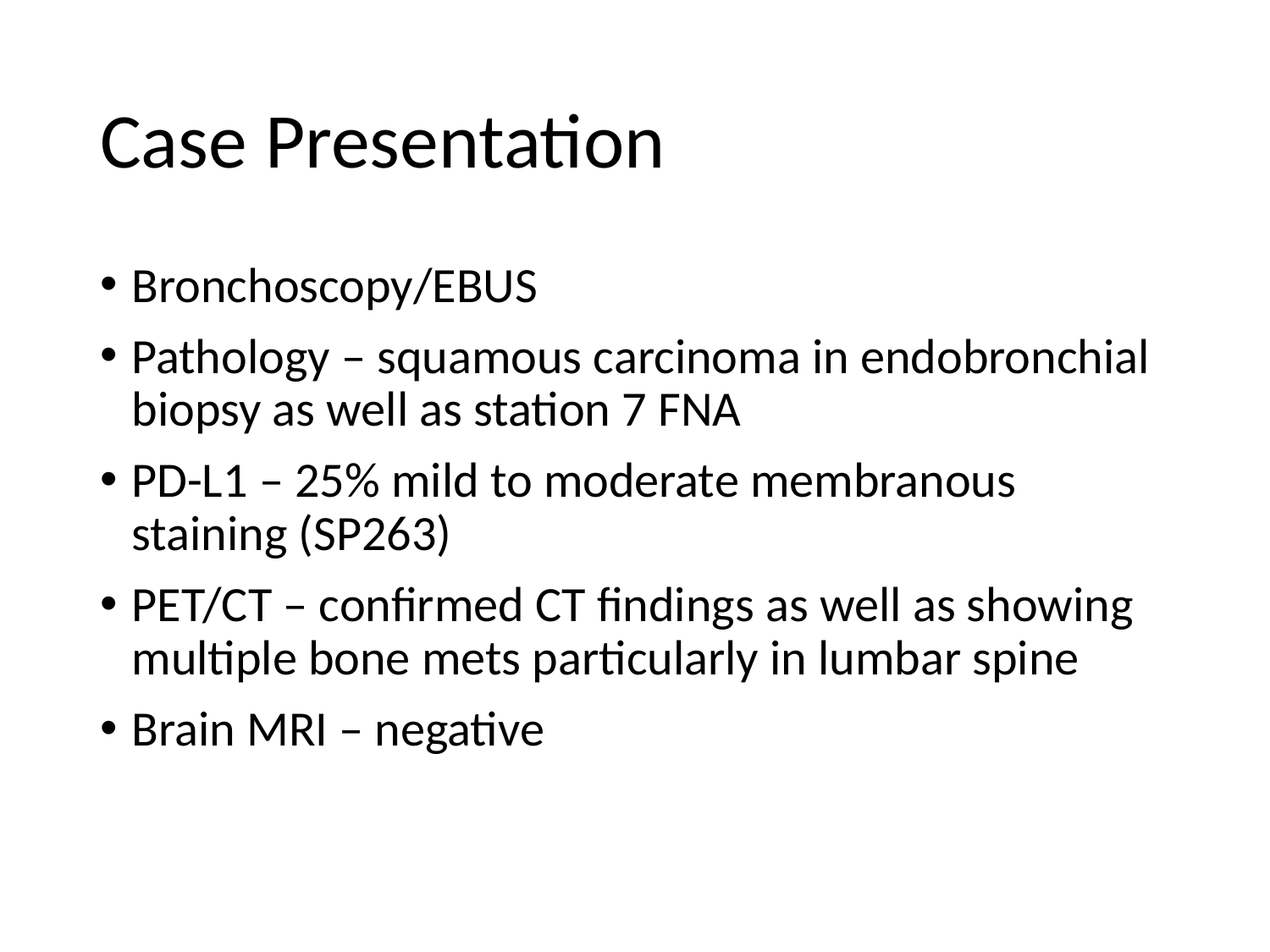

# Case Presentation
Bronchoscopy/EBUS
Pathology – squamous carcinoma in endobronchial biopsy as well as station 7 FNA
PD-L1 – 25% mild to moderate membranous staining (SP263)
PET/CT – confirmed CT findings as well as showing multiple bone mets particularly in lumbar spine
Brain MRI – negative